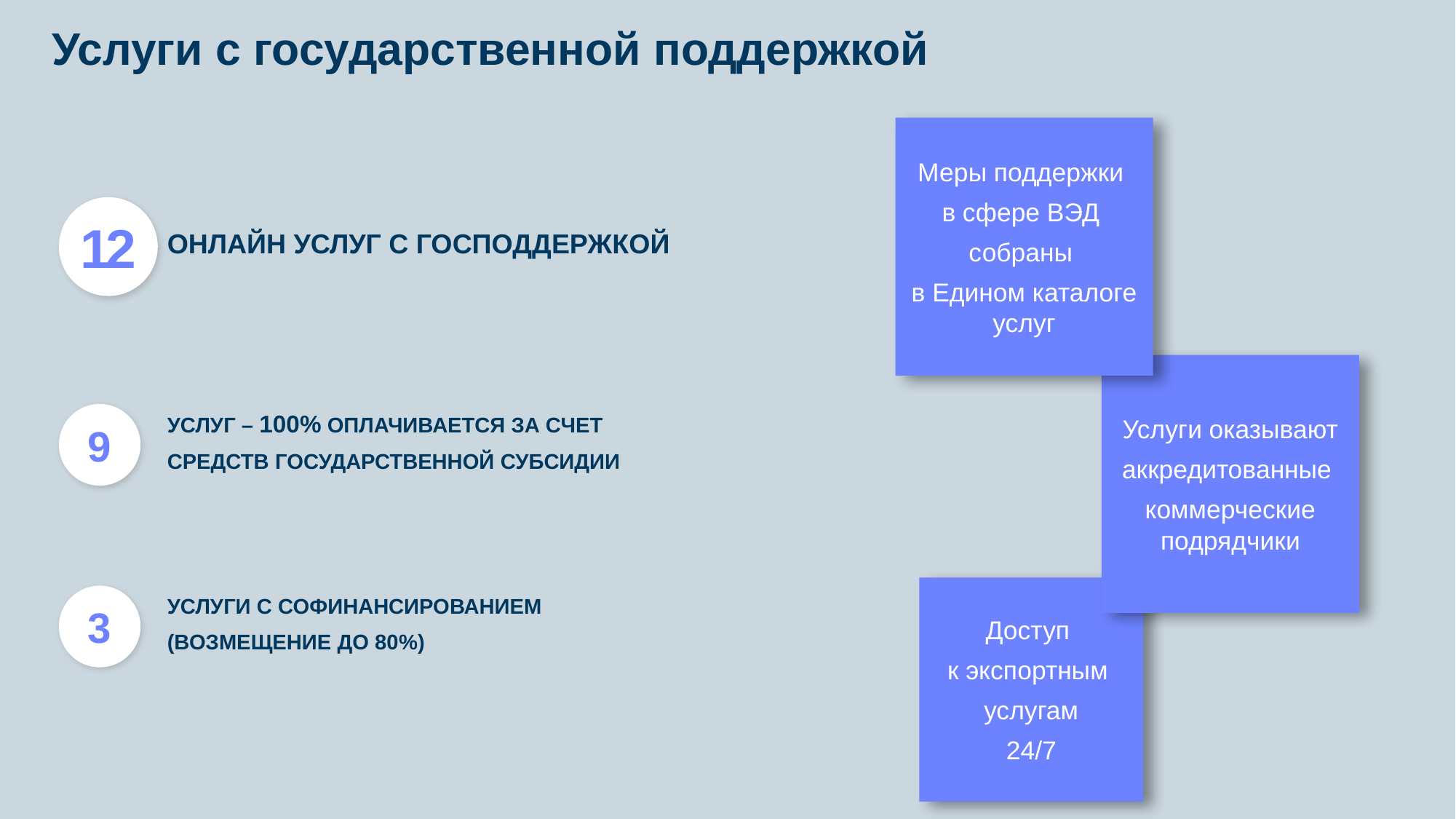

Услуги с государственной поддержкой
Меры поддержки
в сфере ВЭД
собраны
в Едином каталоге услуг
12
ОНЛАЙН УСЛУГ С ГОСПОДДЕРЖКОЙ
Услуги оказывают
аккредитованные
коммерческие подрядчики
9
УСЛУГ – 100% ОПЛАЧИВАЕТСЯ ЗА СЧЕТ
СРЕДСТВ ГОСУДАРСТВЕННОЙ СУБСИДИИ
Доступ
к экспортным
услугам
24/7
3
УСЛУГИ С СОФИНАНСИРОВАНИЕМ
(ВОЗМЕЩЕНИЕ ДО 80%)